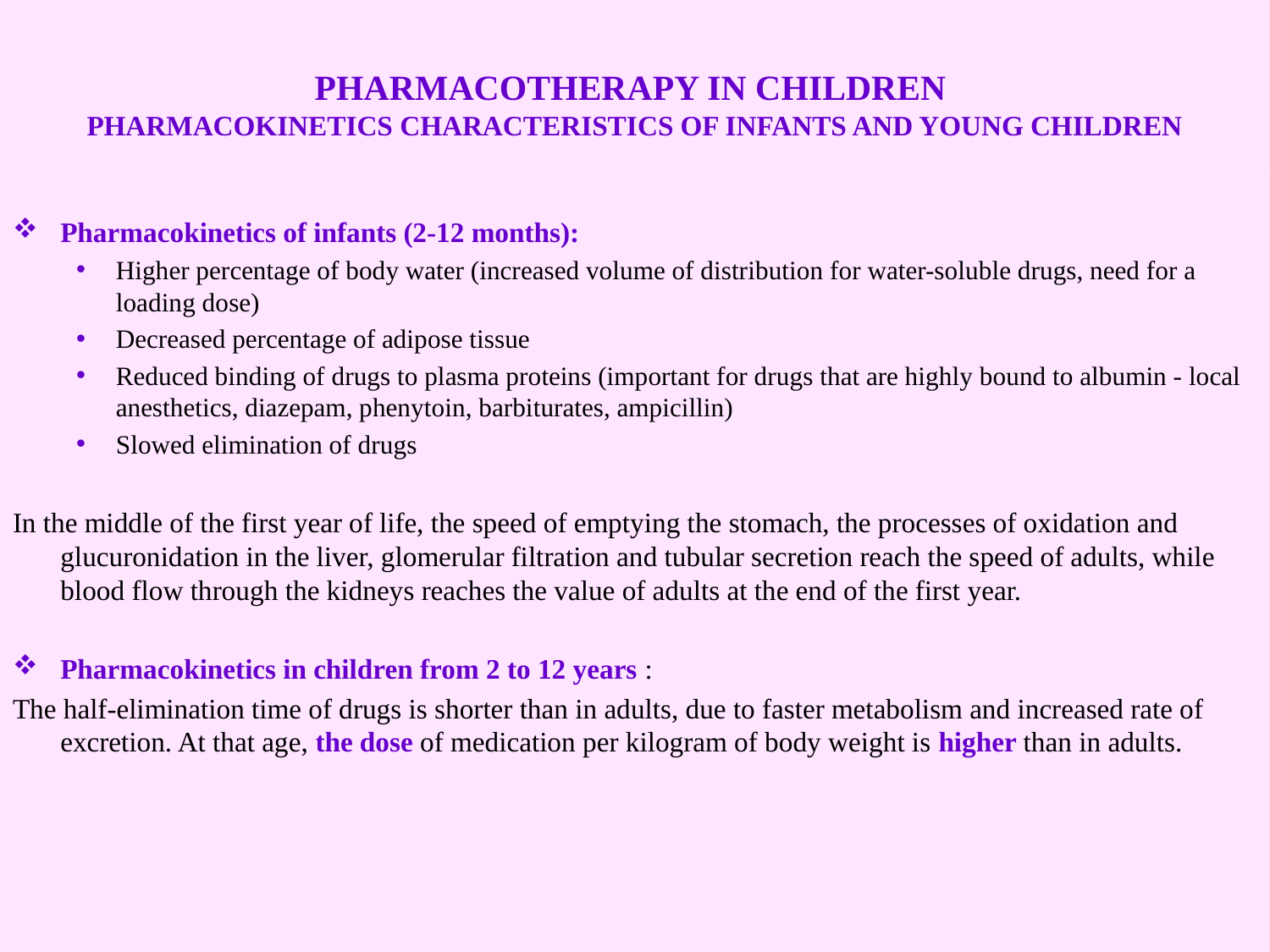

# PHARMACOTHERAPY IN CHILDREN PHARMACOKINETICS CHARACTERISTICS OF INFANTS AND YOUNG CHILDREN

Pharmacokinetics of infants (2-12 months):
Higher percentage of body water (increased volume of distribution for water-soluble drugs, need for a loading dose)
Decreased percentage of adipose tissue
Reduced binding of drugs to plasma proteins (important for drugs that are highly bound to albumin - local anesthetics, diazepam, phenytoin, barbiturates, ampicillin)
Slowed elimination of drugs

In the middle of the first year of life, the speed of emptying the stomach, the processes of oxidation and glucuronidation in the liver, glomerular filtration and tubular secretion reach the speed of adults, while blood flow through the kidneys reaches the value of adults at the end of the first year.

Pharmacokinetics in children from 2 to 12 years :
The half-elimination time of drugs is shorter than in adults, due to faster metabolism and increased rate of excretion. At that age, the dose of medication per kilogram of body weight is higher than in adults.